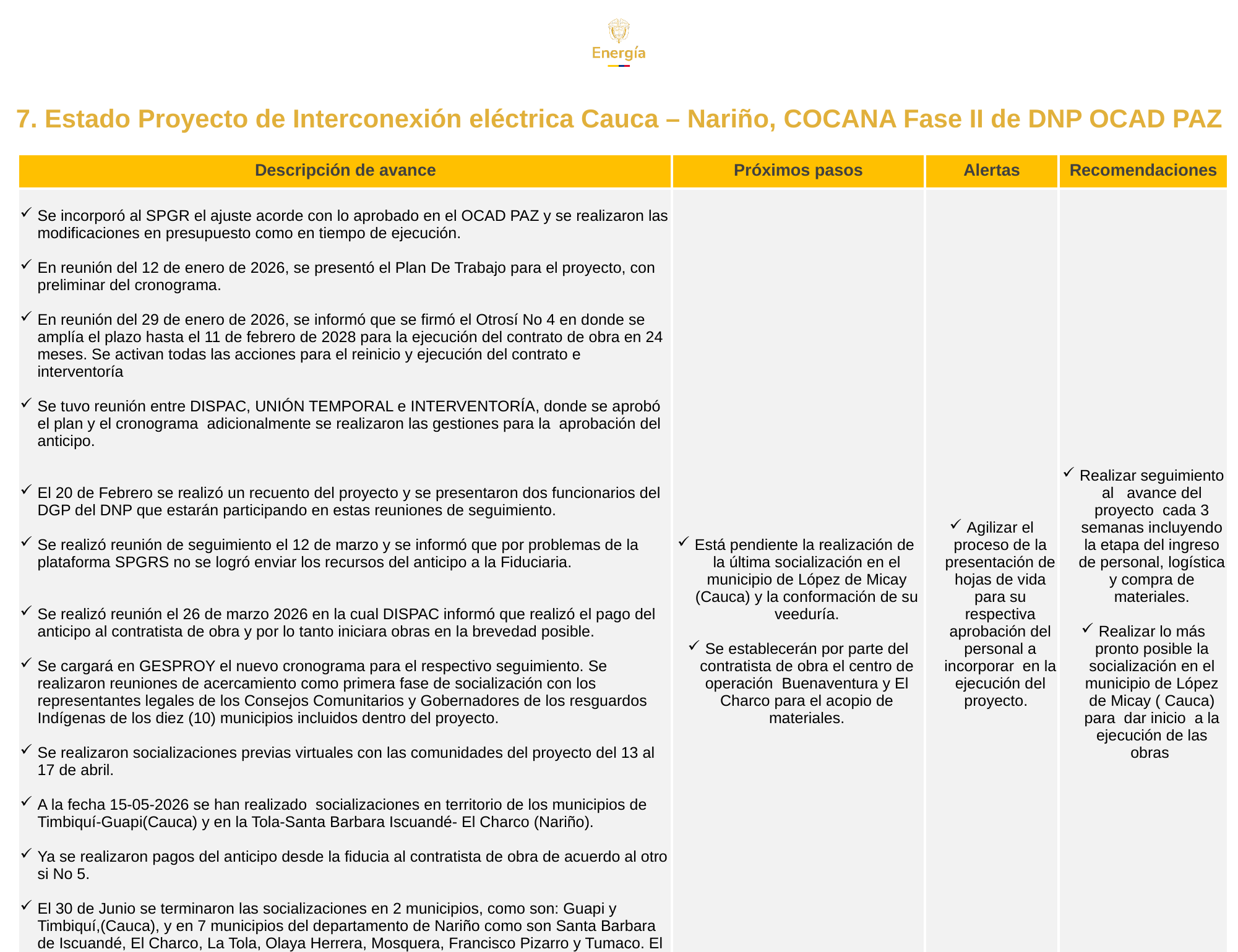

7. Estado Proyecto de Interconexión eléctrica Cauca – Nariño, COCANA Fase II de DNP OCAD PAZ
| Descripción de avance | Próximos pasos | Alertas | Recomendaciones |
| --- | --- | --- | --- |
| Se incorporó al SPGR el ajuste acorde con lo aprobado en el OCAD PAZ y se realizaron las modificaciones en presupuesto como en tiempo de ejecución. En reunión del 12 de enero de 2026, se presentó el Plan De Trabajo para el proyecto, con preliminar del cronograma. En reunión del 29 de enero de 2026, se informó que se firmó el Otrosí No 4 en donde se amplía el plazo hasta el 11 de febrero de 2028 para la ejecución del contrato de obra en 24 meses. Se activan todas las acciones para el reinicio y ejecución del contrato e interventoría Se tuvo reunión entre DISPAC, UNIÓN TEMPORAL e INTERVENTORÍA, donde se aprobó el plan y el cronograma adicionalmente se realizaron las gestiones para la aprobación del anticipo. El 20 de Febrero se realizó un recuento del proyecto y se presentaron dos funcionarios del DGP del DNP que estarán participando en estas reuniones de seguimiento. Se realizó reunión de seguimiento el 12 de marzo y se informó que por problemas de la plataforma SPGRS no se logró enviar los recursos del anticipo a la Fiduciaria. Se realizó reunión el 26 de marzo 2026 en la cual DISPAC informó que realizó el pago del anticipo al contratista de obra y por lo tanto iniciara obras en la brevedad posible. Se cargará en GESPROY el nuevo cronograma para el respectivo seguimiento. Se realizaron reuniones de acercamiento como primera fase de socialización con los representantes legales de los Consejos Comunitarios y Gobernadores de los resguardos Indígenas de los diez (10) municipios incluidos dentro del proyecto. Se realizaron socializaciones previas virtuales con las comunidades del proyecto del 13 al 17 de abril. A la fecha 15-05-2026 se han realizado socializaciones en territorio de los municipios de Timbiquí-Guapi(Cauca) y en la Tola-Santa Barbara Iscuandé- El Charco (Nariño). Ya se realizaron pagos del anticipo desde la fiducia al contratista de obra de acuerdo al otro si No 5. El 30 de Junio se terminaron las socializaciones en 2 municipios, como son: Guapi y Timbiquí,(Cauca), y en 7 municipios del departamento de Nariño como son Santa Barbara de Iscuandé, El Charco, La Tola, Olaya Herrera, Mosquera, Francisco Pizarro y Tumaco. El avance es del 2 % , se encuentra a la fecha el replanteo en los 10 municipios. A la fecha se realizaron las socializaciones de reinicio de proyecto en 9 municipios, y se conformaron las 9 veedurías de estos mismos. | Está pendiente la realización de la última socialización en el municipio de López de Micay (Cauca) y la conformación de su veeduría. Se establecerán por parte del contratista de obra el centro de operación  Buenaventura y El Charco para el acopio de materiales. | Agilizar el proceso de la presentación de hojas de vida para su respectiva aprobación del personal a incorporar en la ejecución del proyecto. | Realizar seguimiento al   avance del proyecto  cada 3 semanas incluyendo la etapa del ingreso de personal, logística y compra de materiales. Realizar lo más pronto posible la socialización en el municipio de López de Micay ( Cauca) para  dar inicio  a la ejecución de las obras |